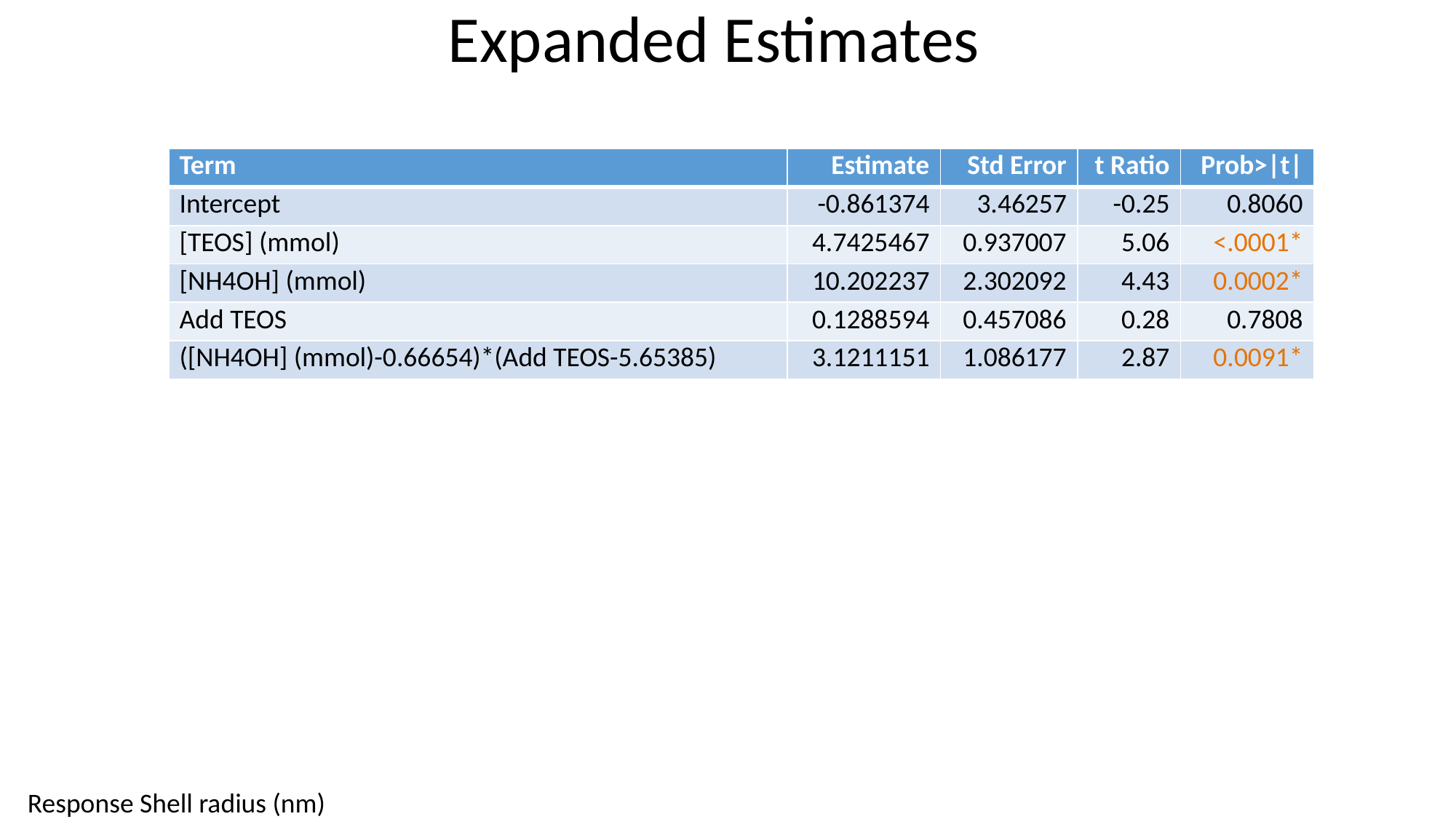

# Expanded Estimates
| Term | Estimate | Std Error | t Ratio | Prob>|t| |
| --- | --- | --- | --- | --- |
| Intercept | -0.861374 | 3.46257 | -0.25 | 0.8060 |
| [TEOS] (mmol) | 4.7425467 | 0.937007 | 5.06 | <.0001\* |
| [NH4OH] (mmol) | 10.202237 | 2.302092 | 4.43 | 0.0002\* |
| Add TEOS | 0.1288594 | 0.457086 | 0.28 | 0.7808 |
| ([NH4OH] (mmol)-0.66654)\*(Add TEOS-5.65385) | 3.1211151 | 1.086177 | 2.87 | 0.0091\* |
Response Shell radius (nm)